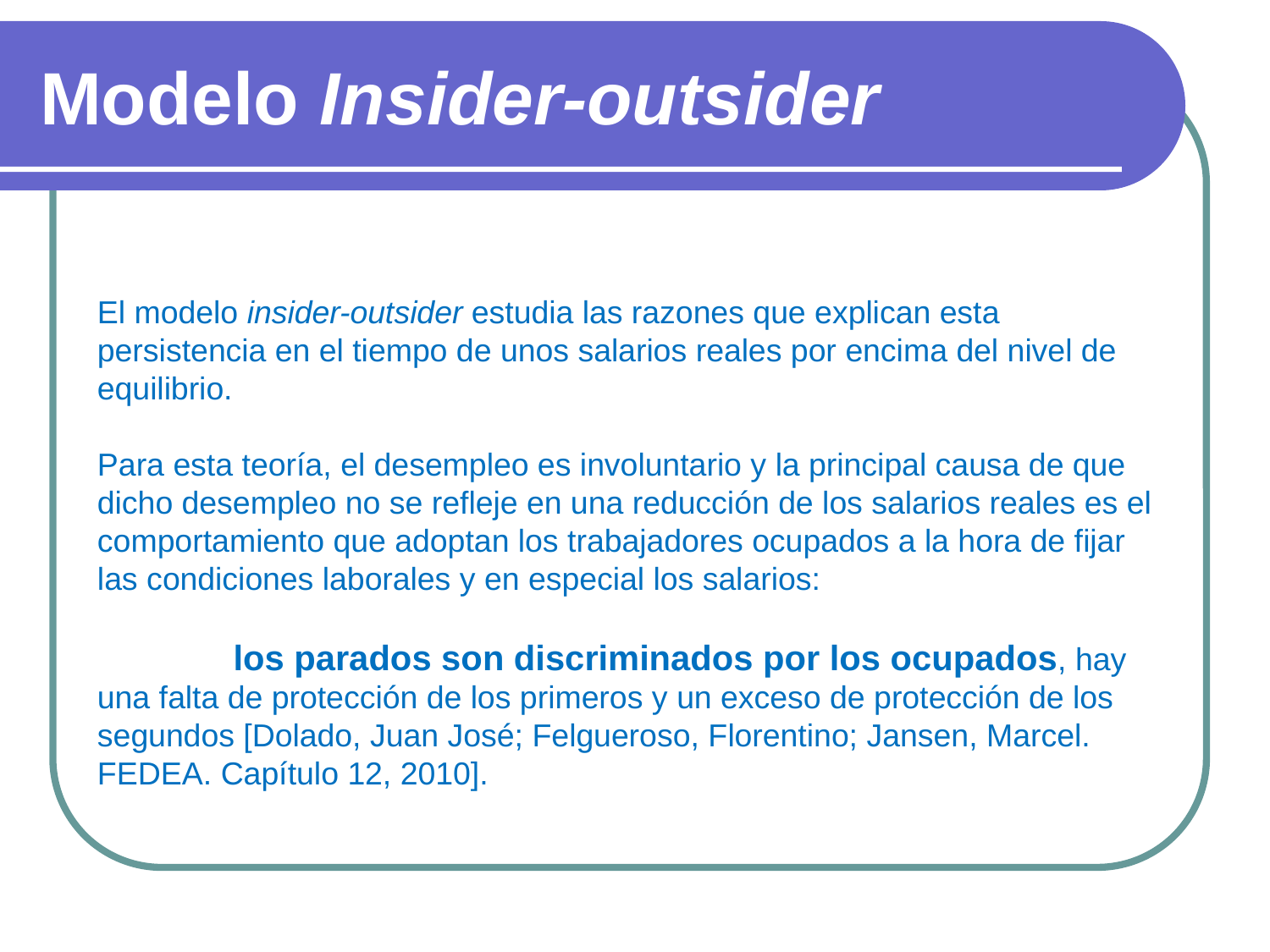

# Modelo Insider-outsider
El modelo insider-outsider estudia las razones que explican esta persistencia en el tiempo de unos salarios reales por encima del nivel de equilibrio.

Para esta teoría, el desempleo es involuntario y la principal causa de que dicho desempleo no se refleje en una reducción de los salarios reales es el comportamiento que adoptan los trabajadores ocupados a la hora de fijar las condiciones laborales y en especial los salarios:

	 los parados son discriminados por los ocupados, hay una falta de protección de los primeros y un exceso de protección de los segundos [Dolado, Juan José; Felgueroso, Florentino; Jansen, Marcel. FEDEA. Capítulo 12, 2010].